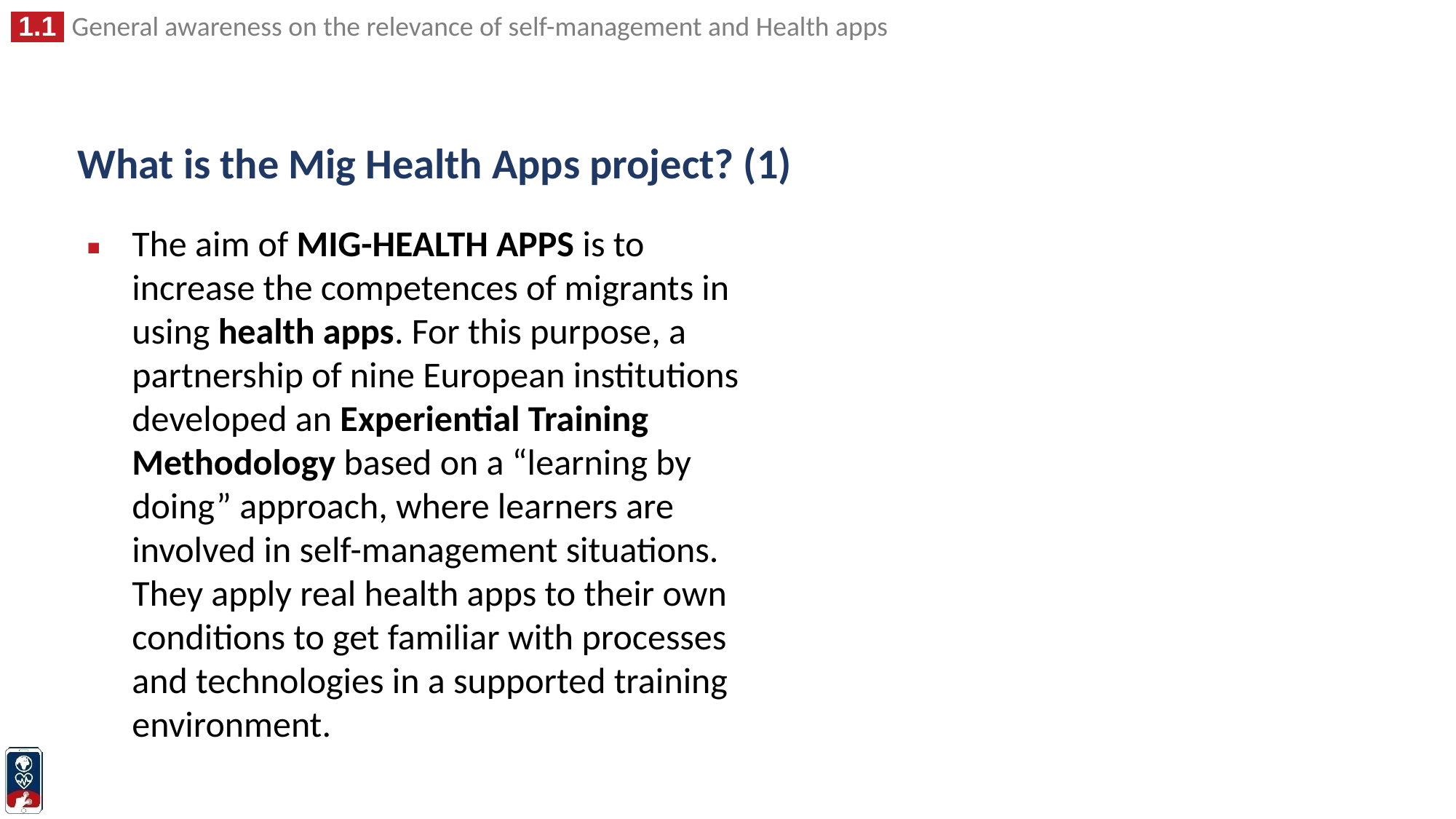

# What is the Mig Health Apps project? (1)
The aim of MIG-HEALTH APPS is to increase the competences of migrants in using health apps. For this purpose, a partnership of nine European institutions developed an Experiential Training Methodology based on a “learning by doing” approach, where learners are involved in self-management situations.  They apply real health apps to their own conditions to get familiar with processes and technologies in a supported training environment.